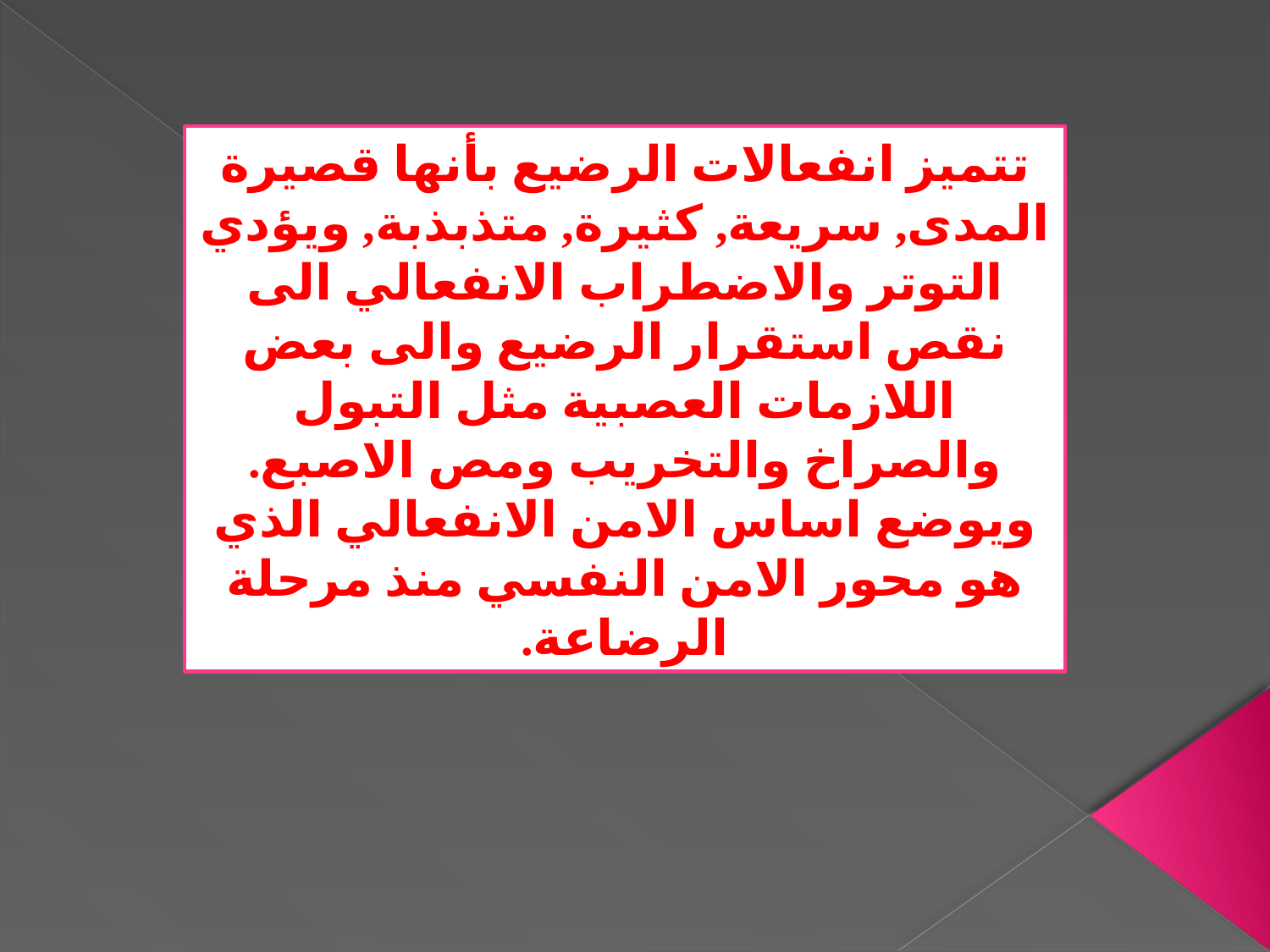

تتميز انفعالات الرضيع بأنها قصيرة المدى, سريعة, كثيرة, متذبذبة, ويؤدي التوتر والاضطراب الانفعالي الى نقص استقرار الرضيع والى بعض اللازمات العصبية مثل التبول والصراخ والتخريب ومص الاصبع.
ويوضع اساس الامن الانفعالي الذي هو محور الامن النفسي منذ مرحلة الرضاعة.